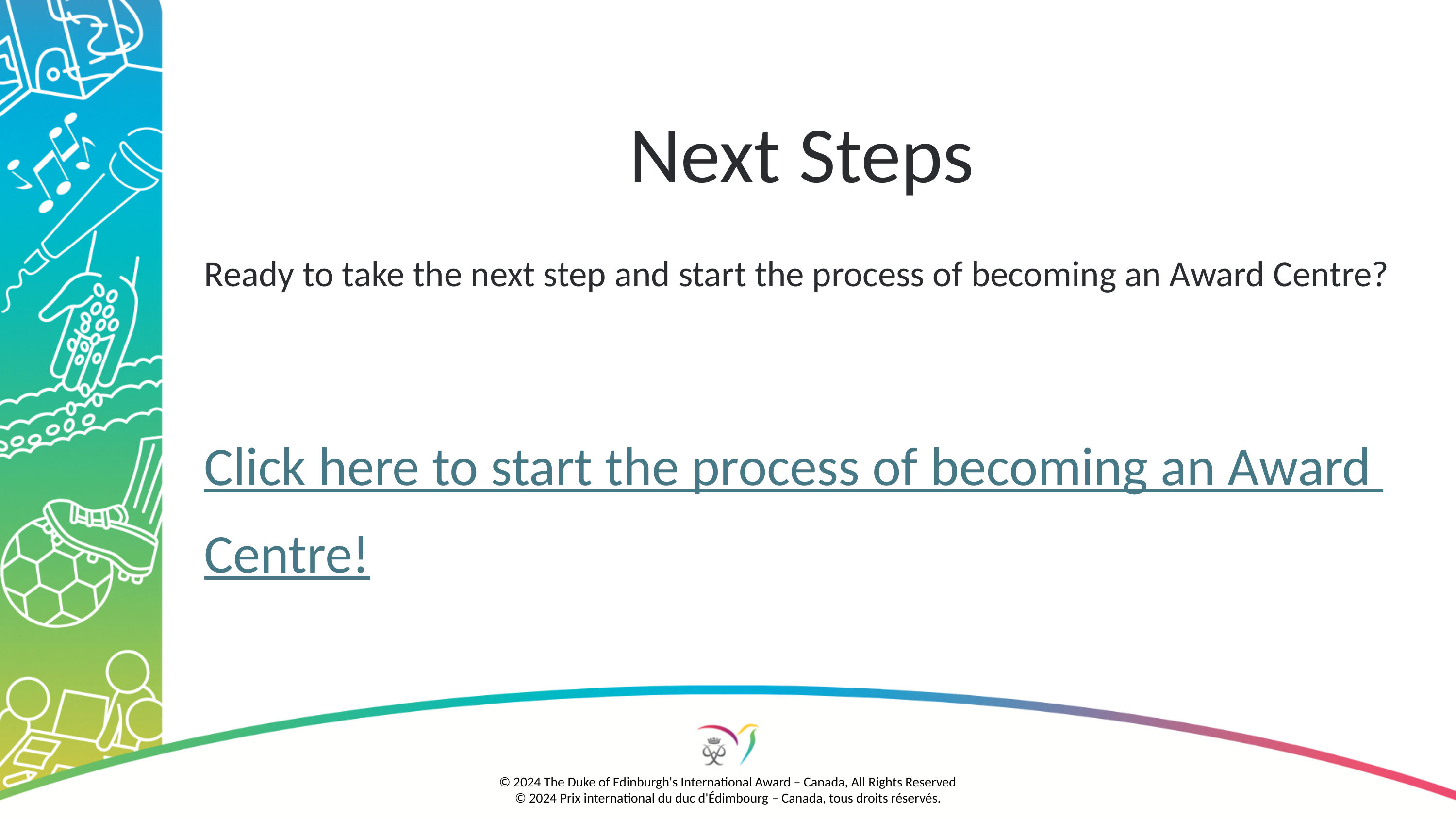

Next Steps
Ready to take the next step and start the process of becoming an Award Centre?
Click here to start the process of becoming an Award Centre!
© 2024 The Duke of Edinburgh's International Award – Canada, All Rights Reserved
© 2024 Prix international du duc d'Édimbourg – Canada, tous droits réservés.